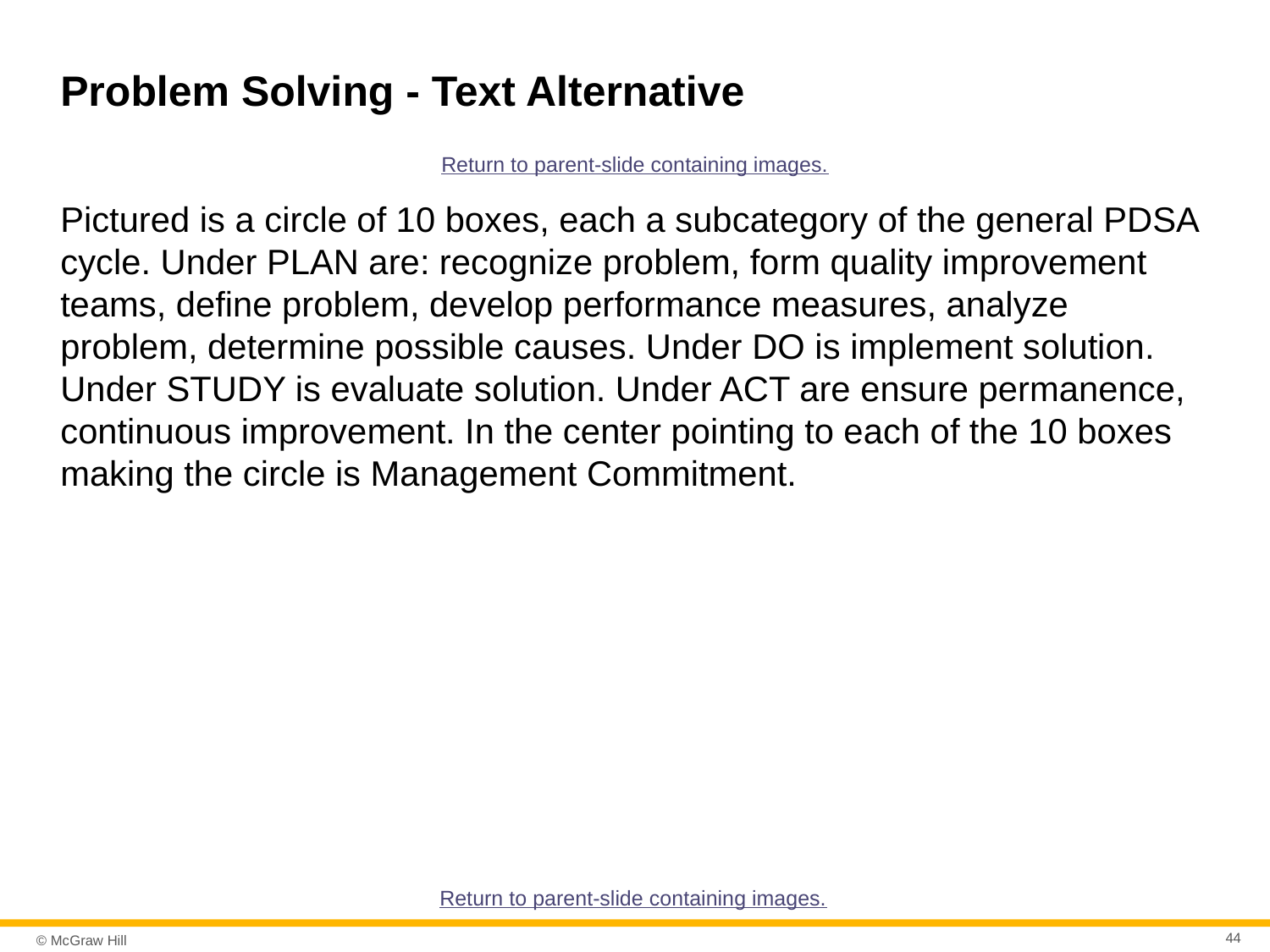

# Problem Solving - Text Alternative
Return to parent-slide containing images.
Pictured is a circle of 10 boxes, each a subcategory of the general PDSA cycle. Under PLAN are: recognize problem, form quality improvement teams, define problem, develop performance measures, analyze problem, determine possible causes. Under DO is implement solution. Under STUDY is evaluate solution. Under ACT are ensure permanence, continuous improvement. In the center pointing to each of the 10 boxes making the circle is Management Commitment.
Return to parent-slide containing images.